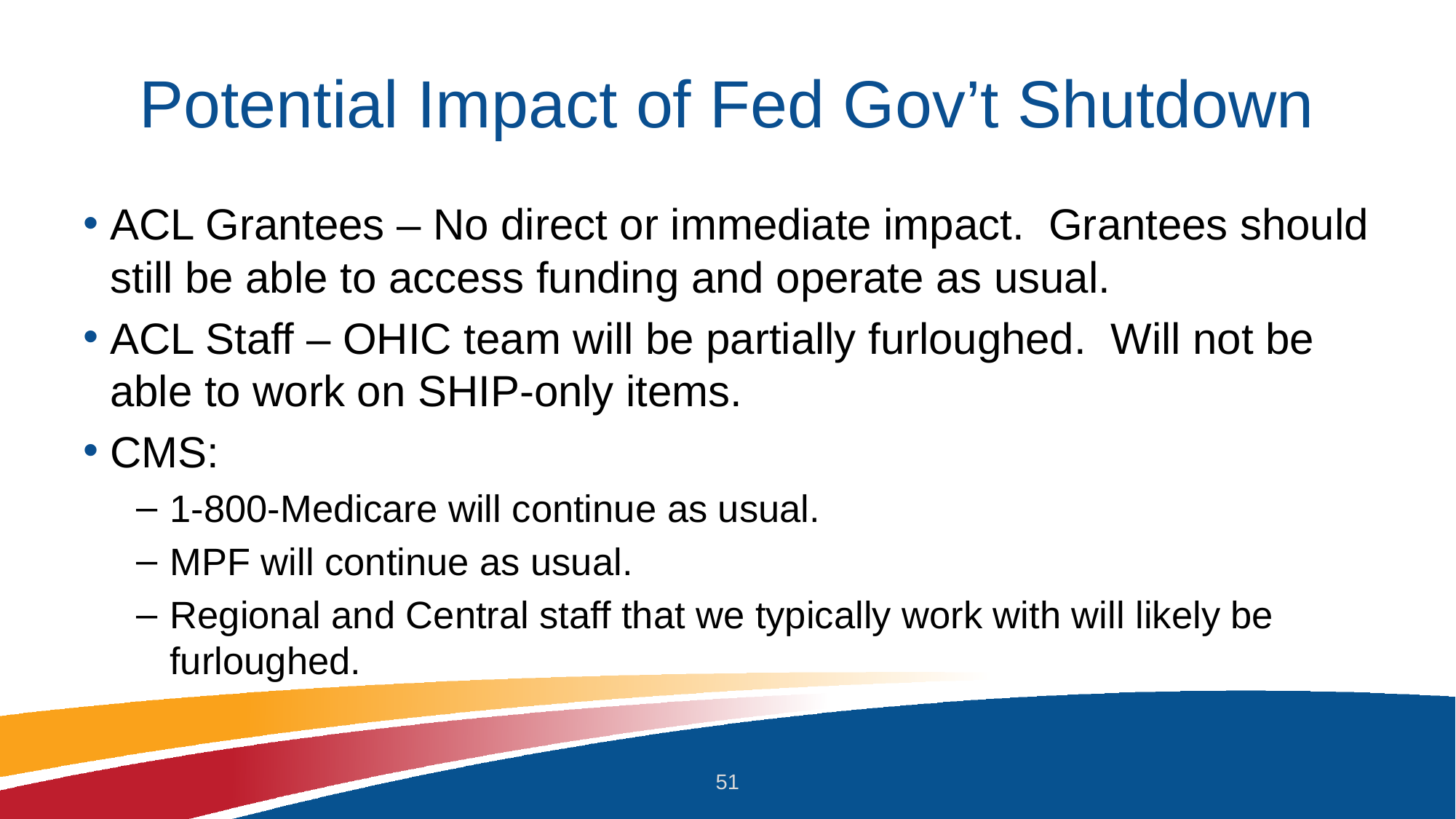

# Potential Impact of Fed Gov’t Shutdown
ACL Grantees – No direct or immediate impact.  Grantees should still be able to access funding and operate as usual.
ACL Staff – OHIC team will be partially furloughed.  Will not be able to work on SHIP-only items.
CMS:
1-800-Medicare will continue as usual.
MPF will continue as usual.
Regional and Central staff that we typically work with will likely be furloughed.
51